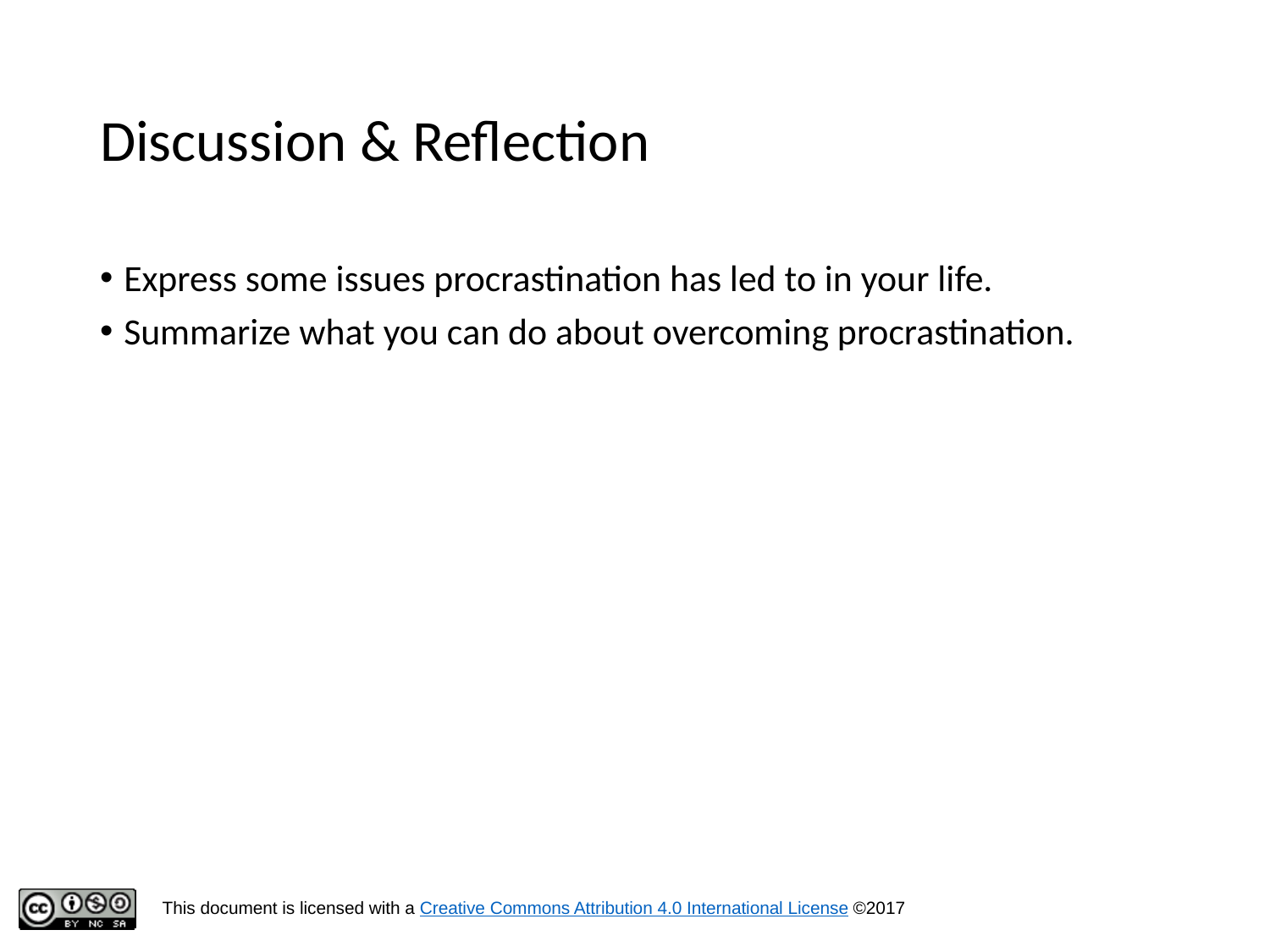

# Discussion & Reflection
Express some issues procrastination has led to in your life.
Summarize what you can do about overcoming procrastination.